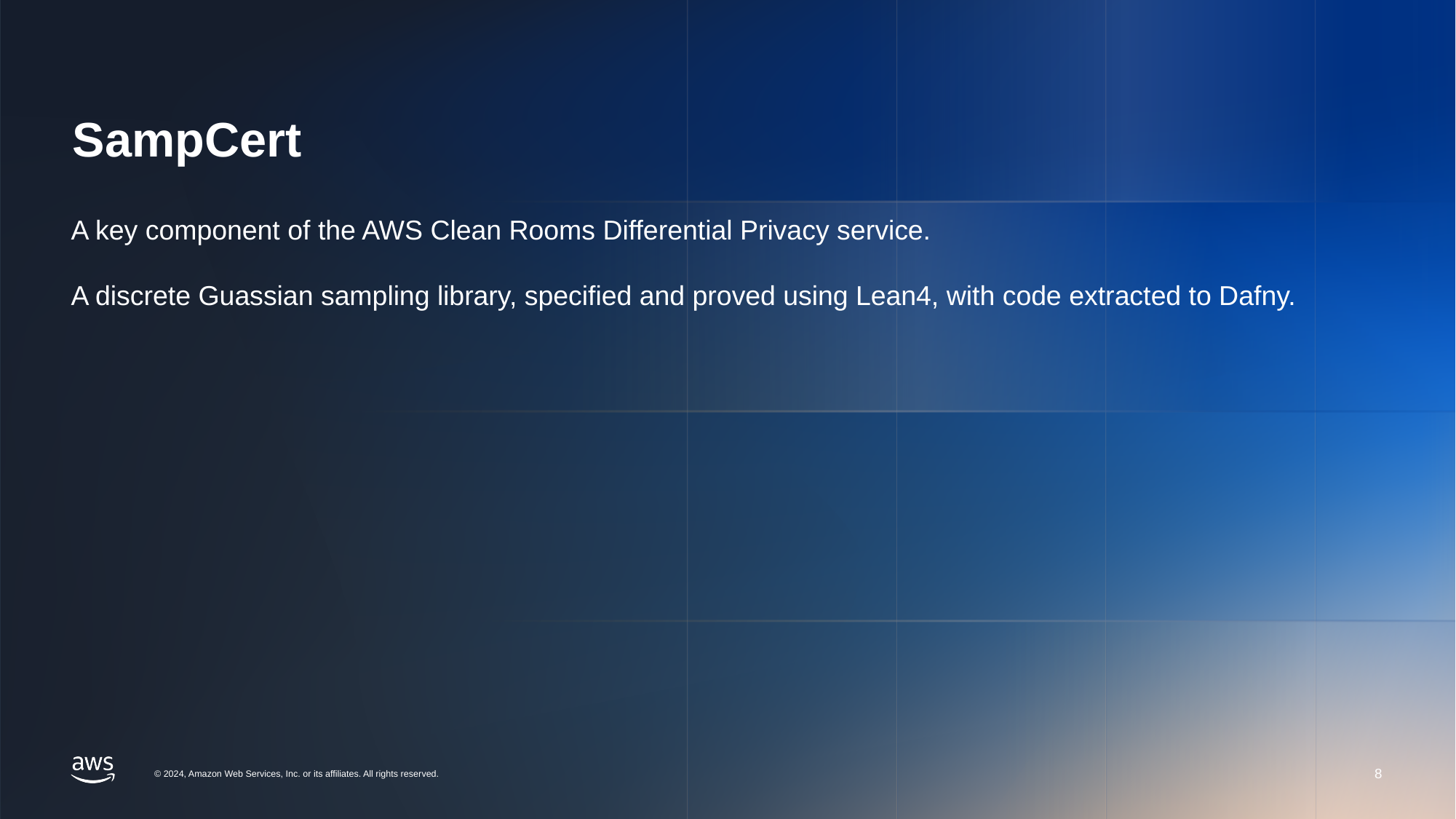

# SampCert
A key component of the AWS Clean Rooms Differential Privacy service.

A discrete Guassian sampling library, specified and proved using Lean4, with code extracted to Dafny.
8